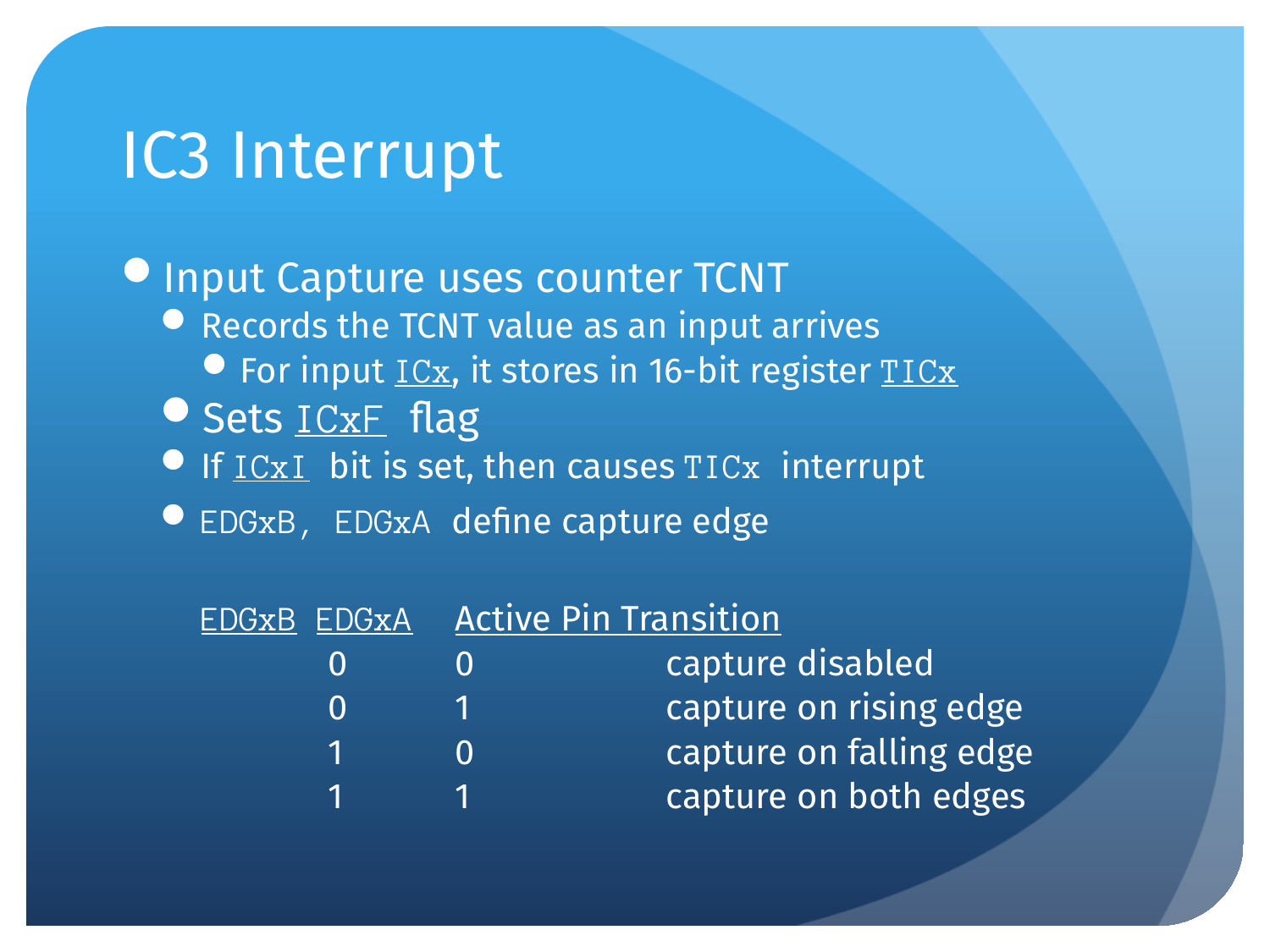

# IC3 Interrupt
Input Capture uses counter TCNT
Records the TCNT value as an input arrives
For input ICx, it stores in 16-bit register TICx
Sets ICxF flag
If ICxI bit is set, then causes TICx interrupt
EDGxB, EDGxA define capture edge
EDGxB EDGxA	Active Pin Transition
	0	0	         capture disabled
	0	1	         capture on rising edge
	1	0	         capture on falling edge
	1	1	         capture on both edges